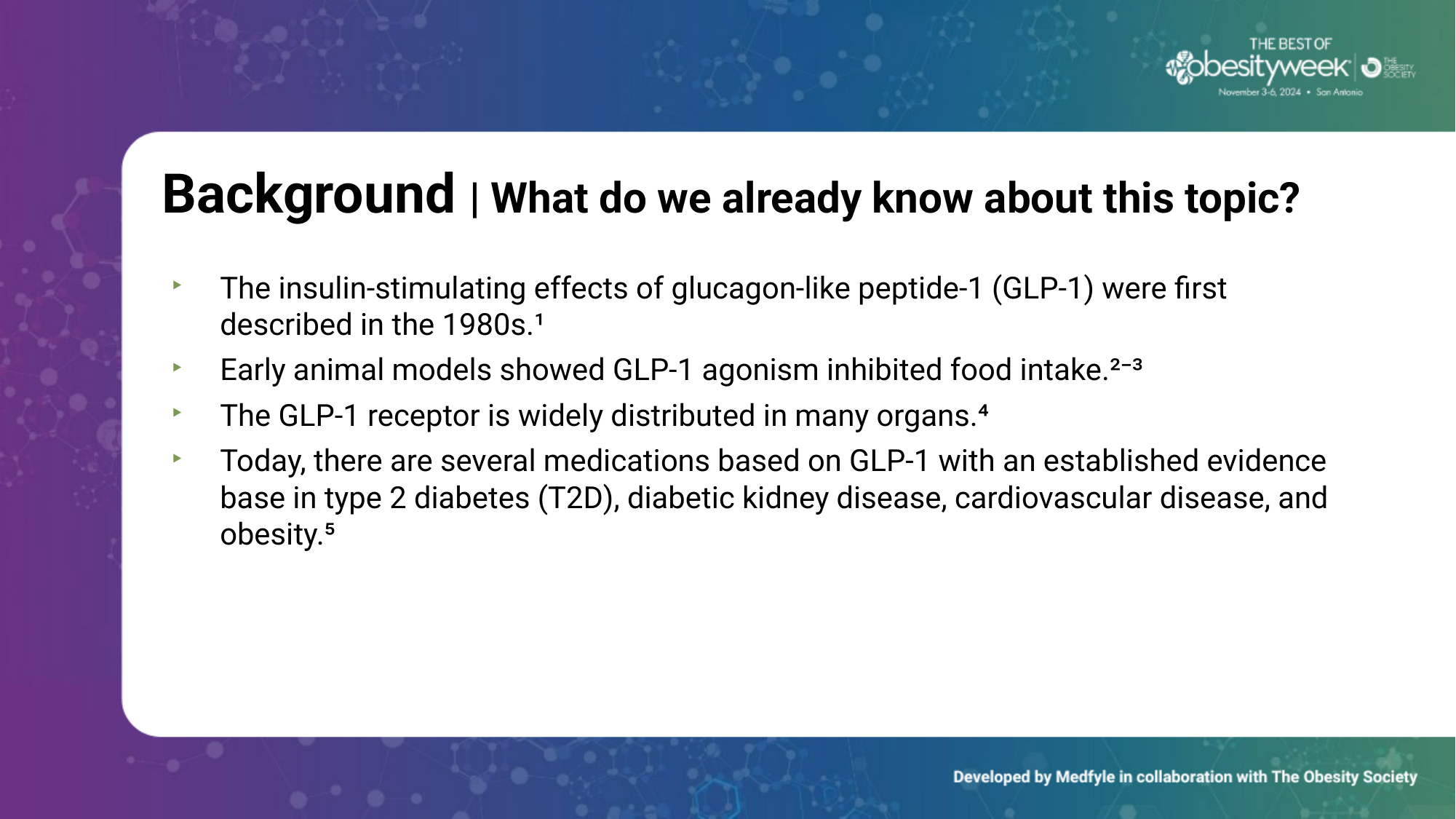

# Background | What do we already know about this topic?
The insulin-stimulating effects of glucagon-like peptide-1 (GLP-1) were first described in the 1980s.¹
Early animal models showed GLP-1 agonism inhibited food intake.²⁻³
The GLP-1 receptor is widely distributed in many organs.⁴
Today, there are several medications based on GLP-1 with an established evidence base in type 2 diabetes (T2D), diabetic kidney disease, cardiovascular disease, and obesity.⁵